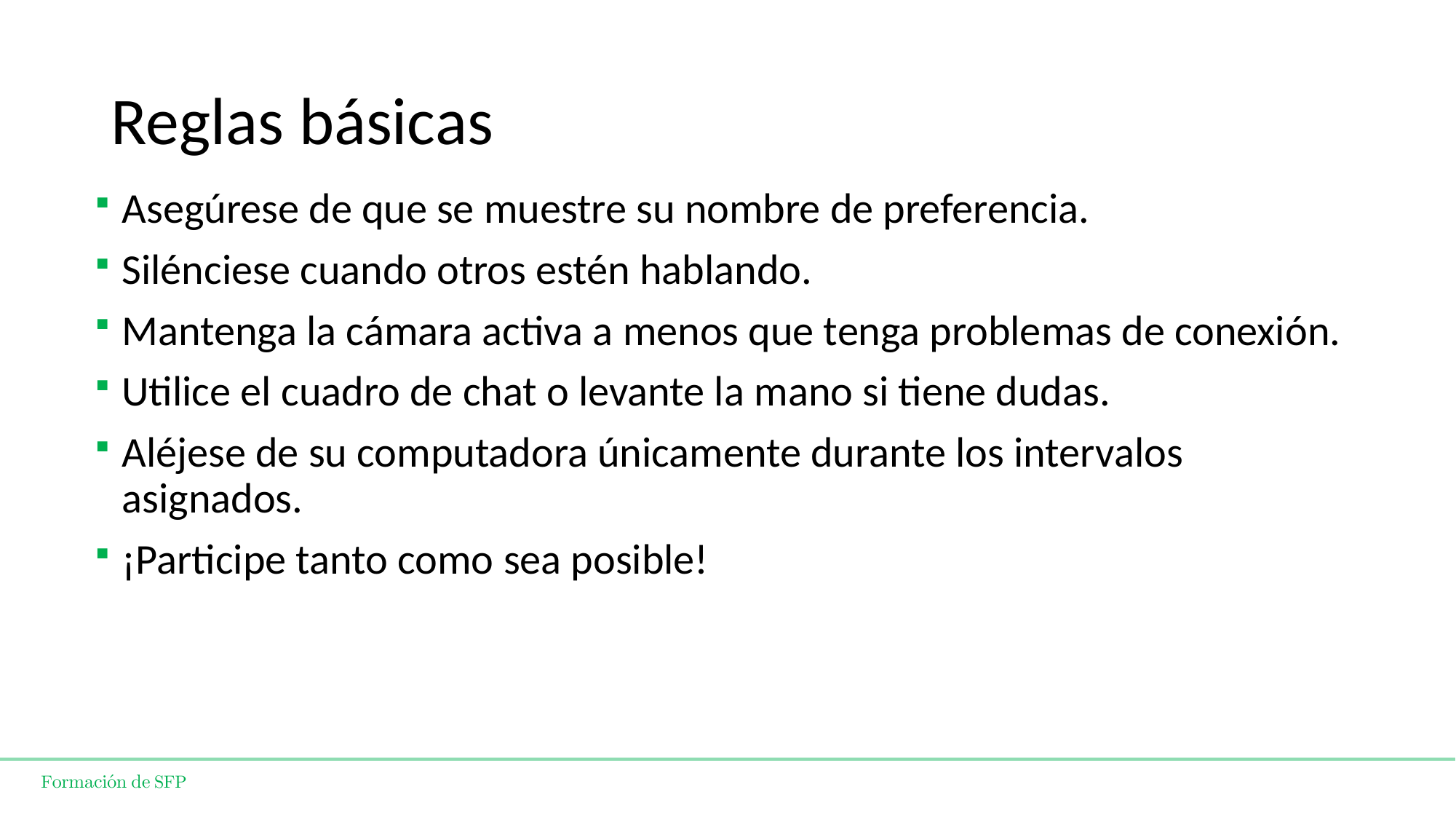

# Reglas básicas
Asegúrese de que se muestre su nombre de preferencia.
Silénciese cuando otros estén hablando.
Mantenga la cámara activa a menos que tenga problemas de conexión.
Utilice el cuadro de chat o levante la mano si tiene dudas.
Aléjese de su computadora únicamente durante los intervalos asignados.
¡Participe tanto como sea posible!

Formación de SFP